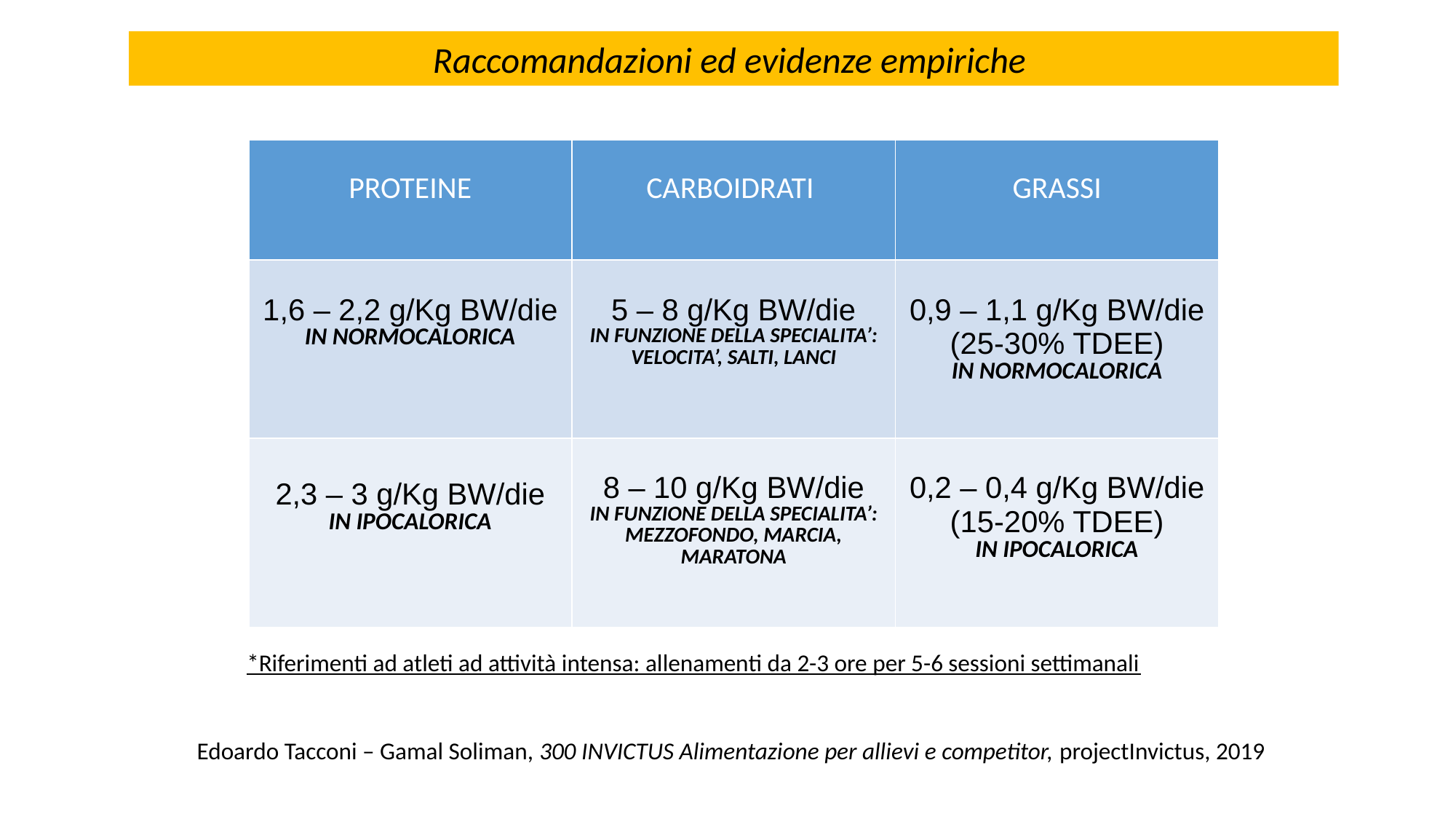

Raccomandazioni ed evidenze empiriche
| PROTEINE | CARBOIDRATI | GRASSI |
| --- | --- | --- |
| 1,6 – 2,2 g/Kg BW/die IN NORMOCALORICA | 5 – 8 g/Kg BW/die IN FUNZIONE DELLA SPECIALITA’: VELOCITA’, SALTI, LANCI | 0,9 – 1,1 g/Kg BW/die (25-30% TDEE) IN NORMOCALORICA |
| 2,3 – 3 g/Kg BW/die IN IPOCALORICA | 8 – 10 g/Kg BW/die IN FUNZIONE DELLA SPECIALITA’: MEZZOFONDO, MARCIA, MARATONA | 0,2 – 0,4 g/Kg BW/die (15-20% TDEE) IN IPOCALORICA |
*Riferimenti ad atleti ad attività intensa: allenamenti da 2-3 ore per 5-6 sessioni settimanali
Edoardo Tacconi – Gamal Soliman, 300 INVICTUS Alimentazione per allievi e competitor, projectInvictus, 2019